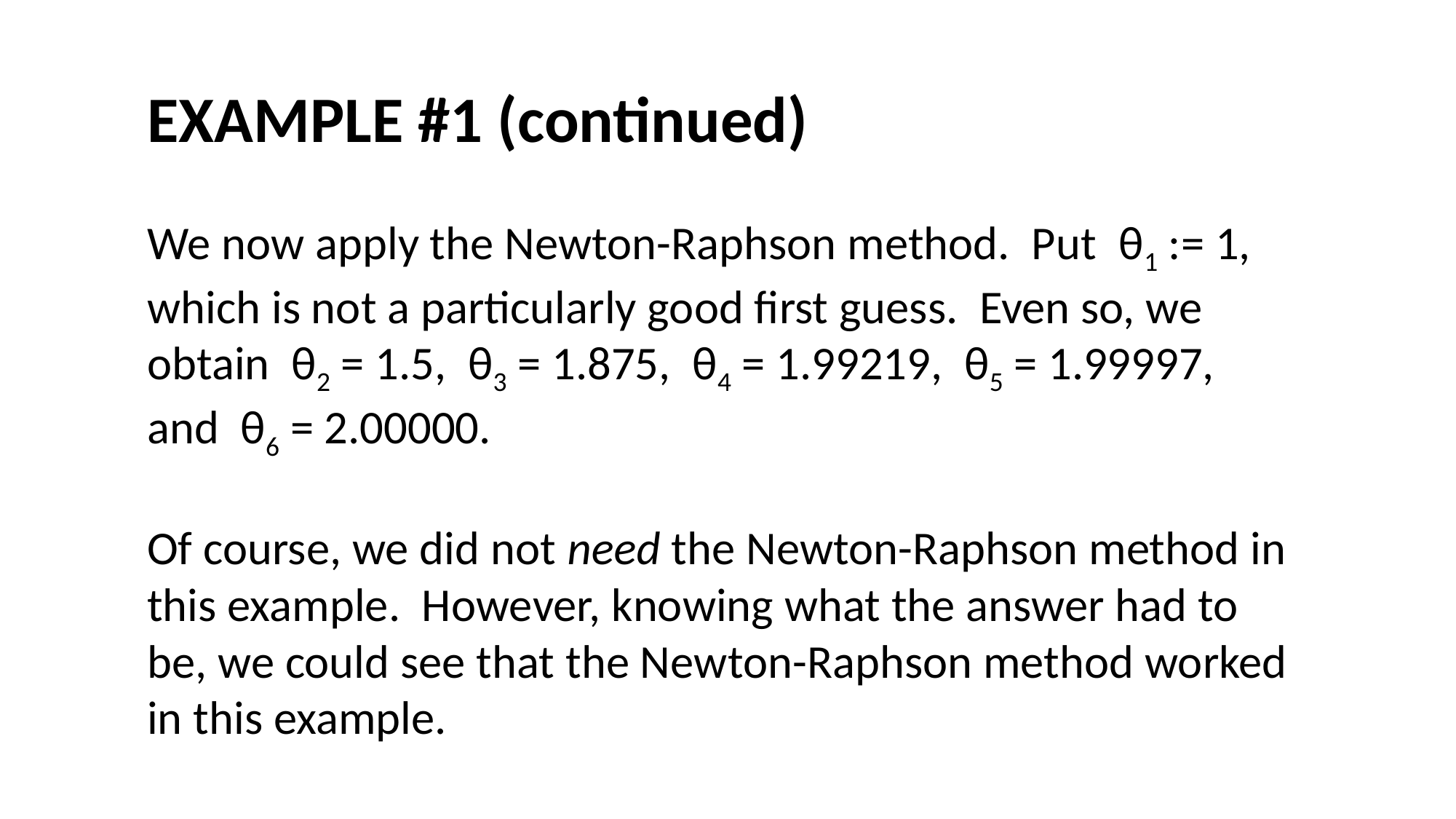

#
EXAMPLE #1 (continued)

We now apply the Newton-Raphson method.  Put  θ1 := 1,  which is not a particularly good first guess.  Even so, we obtain  θ2 = 1.5,  θ3 = 1.875,  θ4 = 1.99219,  θ5 = 1.99997,  and  θ6 = 2.00000.

Of course, we did not need the Newton-Raphson method in this example.  However, knowing what the answer had to be, we could see that the Newton-Raphson method worked in this example.